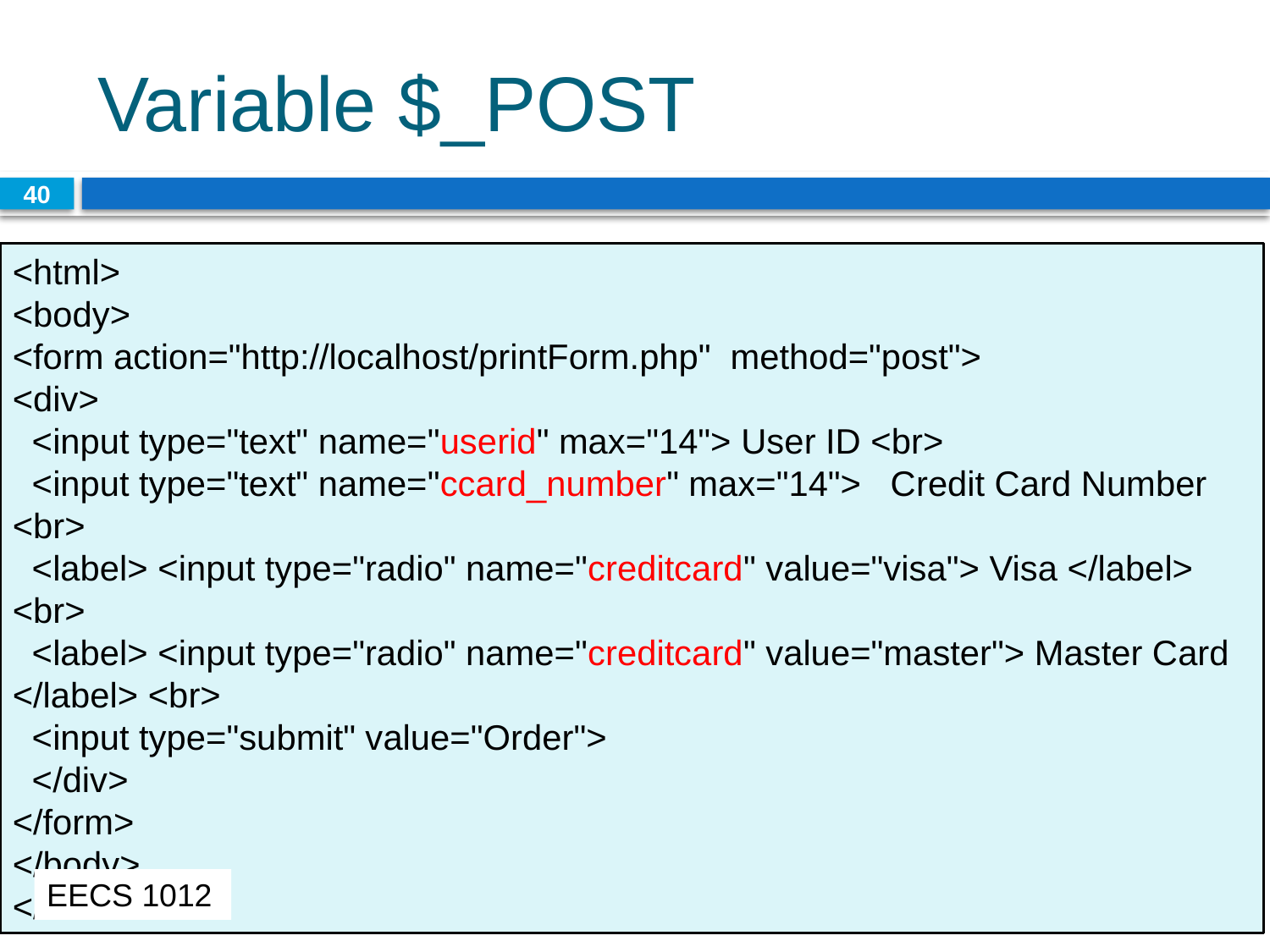

# Variable $_POST
40
<html>
<body>
<form action="http://localhost/printForm.php"  method="post">
<div>
  <input type="text" name="userid" max="14"> User ID <br>
  <input type="text" name="ccard_number" max="14">   Credit Card Number <br>
  <label> <input type="radio" name="creditcard" value="visa"> Visa </label> <br>
  <label> <input type="radio" name="creditcard" value="master"> Master Card </label> <br>
  <input type="submit" value="Order">
  </div>
</form>
</body>
</html>
CS
EECS 1012